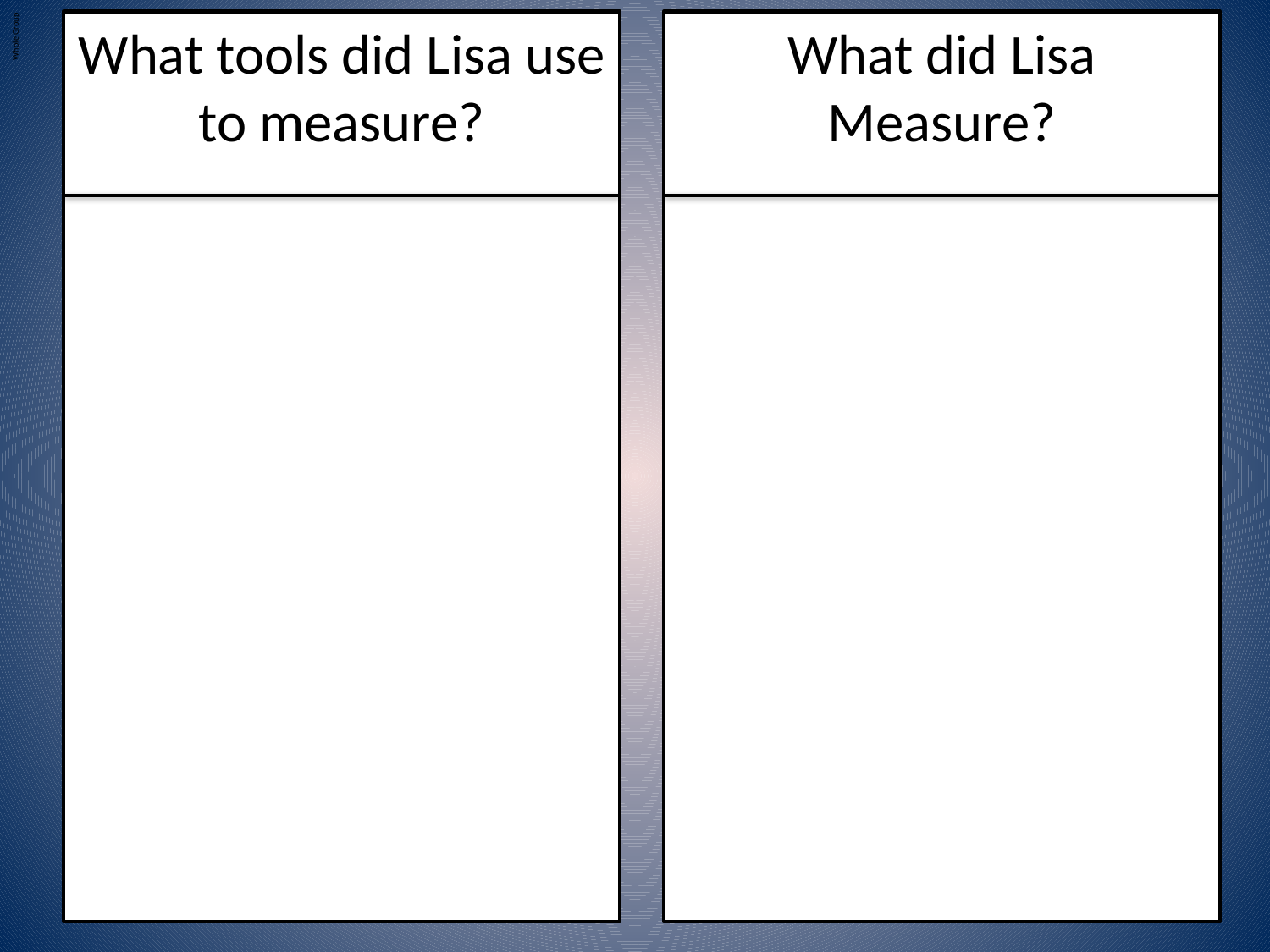

What tools did Lisa use to measure?
What did Lisa Measure?
# Whole Group